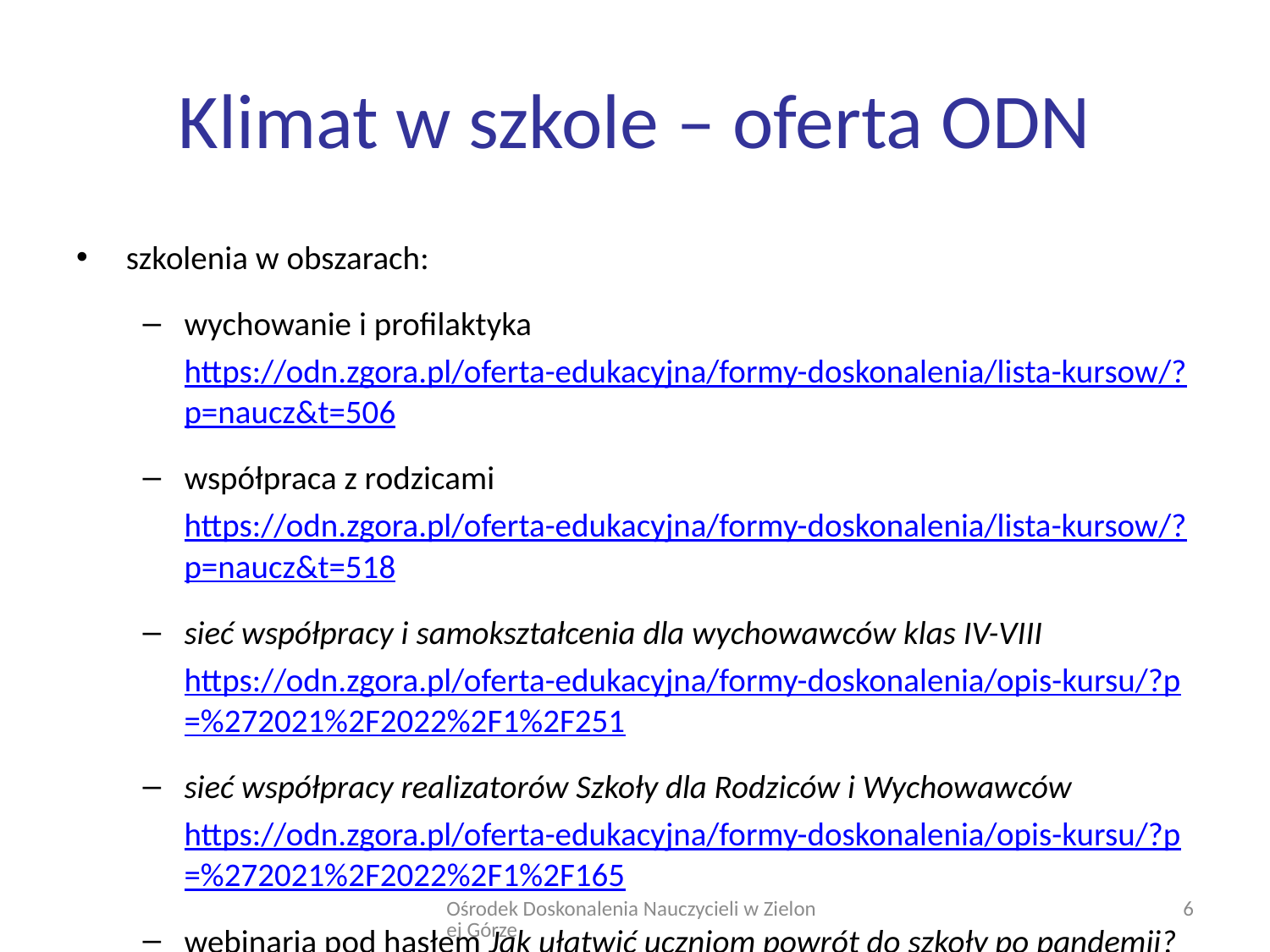

# Klimat w szkole – oferta ODN
szkolenia w obszarach:
wychowanie i profilaktyka https://odn.zgora.pl/oferta-edukacyjna/formy-doskonalenia/lista-kursow/?p=naucz&t=506
współpraca z rodzicami https://odn.zgora.pl/oferta-edukacyjna/formy-doskonalenia/lista-kursow/?p=naucz&t=518
sieć współpracy i samokształcenia dla wychowawców klas IV-VIII https://odn.zgora.pl/oferta-edukacyjna/formy-doskonalenia/opis-kursu/?p=%272021%2F2022%2F1%2F251
sieć współpracy realizatorów Szkoły dla Rodziców i Wychowawców https://odn.zgora.pl/oferta-edukacyjna/formy-doskonalenia/opis-kursu/?p=%272021%2F2022%2F1%2F165
webinaria pod hasłem Jak ułatwić uczniom powrót do szkoły po pandemii? – harmonogram wkrótce na stronie

Ośrodek Doskonalenia Nauczycieli w Zielonej Górze
6